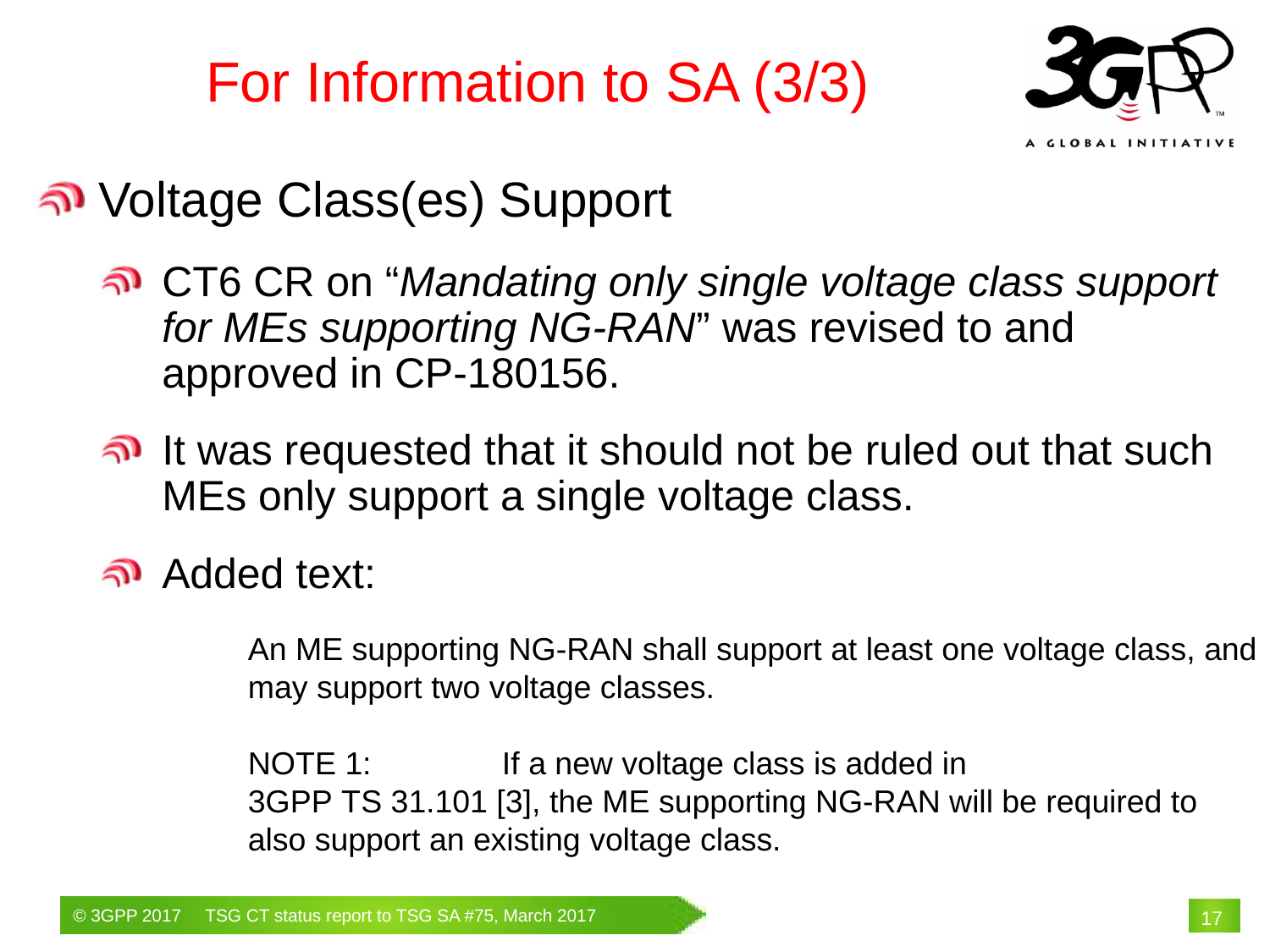

# For Information to SA (3/3)
Voltage Class(es) Support
CT6 CR on “Mandating only single voltage class support for MEs supporting NG-RAN” was revised to and approved in CP-180156.
It was requested that it should not be ruled out that such MEs only support a single voltage class.
Added text:
An ME supporting NG-RAN shall support at least one voltage class, and may support two voltage classes.
NOTE 1: 	If a new voltage class is added in 3GPP TS 31.101 [3], the ME supporting NG-RAN will be required to also support an existing voltage class.

17